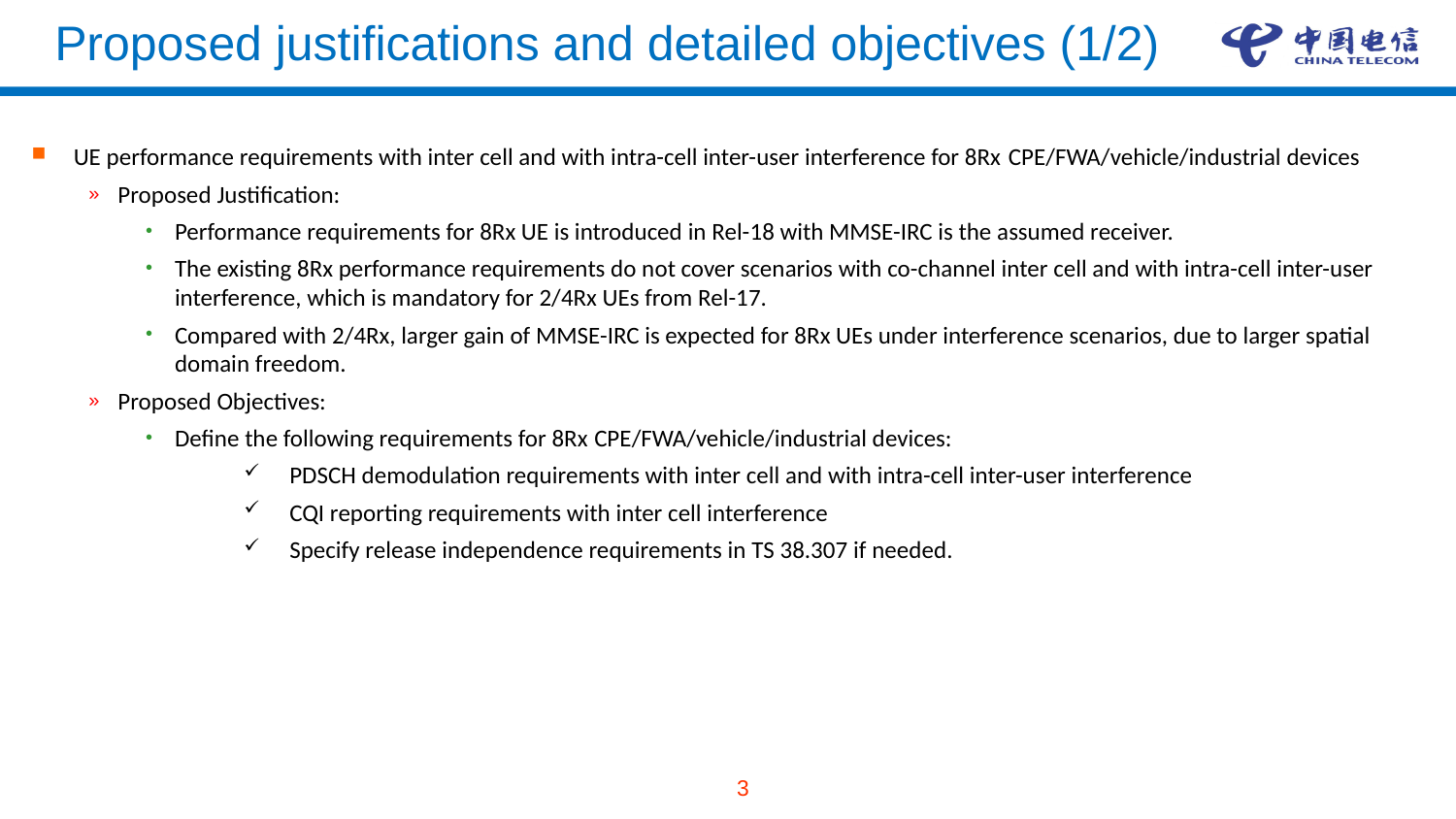

# Proposed justifications and detailed objectives (1/2)
UE performance requirements with inter cell and with intra-cell inter-user interference for 8Rx CPE/FWA/vehicle/industrial devices
Proposed Justification:
Performance requirements for 8Rx UE is introduced in Rel-18 with MMSE-IRC is the assumed receiver.
The existing 8Rx performance requirements do not cover scenarios with co-channel inter cell and with intra-cell inter-user interference, which is mandatory for 2/4Rx UEs from Rel-17.
Compared with 2/4Rx, larger gain of MMSE-IRC is expected for 8Rx UEs under interference scenarios, due to larger spatial domain freedom.
Proposed Objectives:
Define the following requirements for 8Rx CPE/FWA/vehicle/industrial devices:
PDSCH demodulation requirements with inter cell and with intra-cell inter-user interference
CQI reporting requirements with inter cell interference
Specify release independence requirements in TS 38.307 if needed.

3